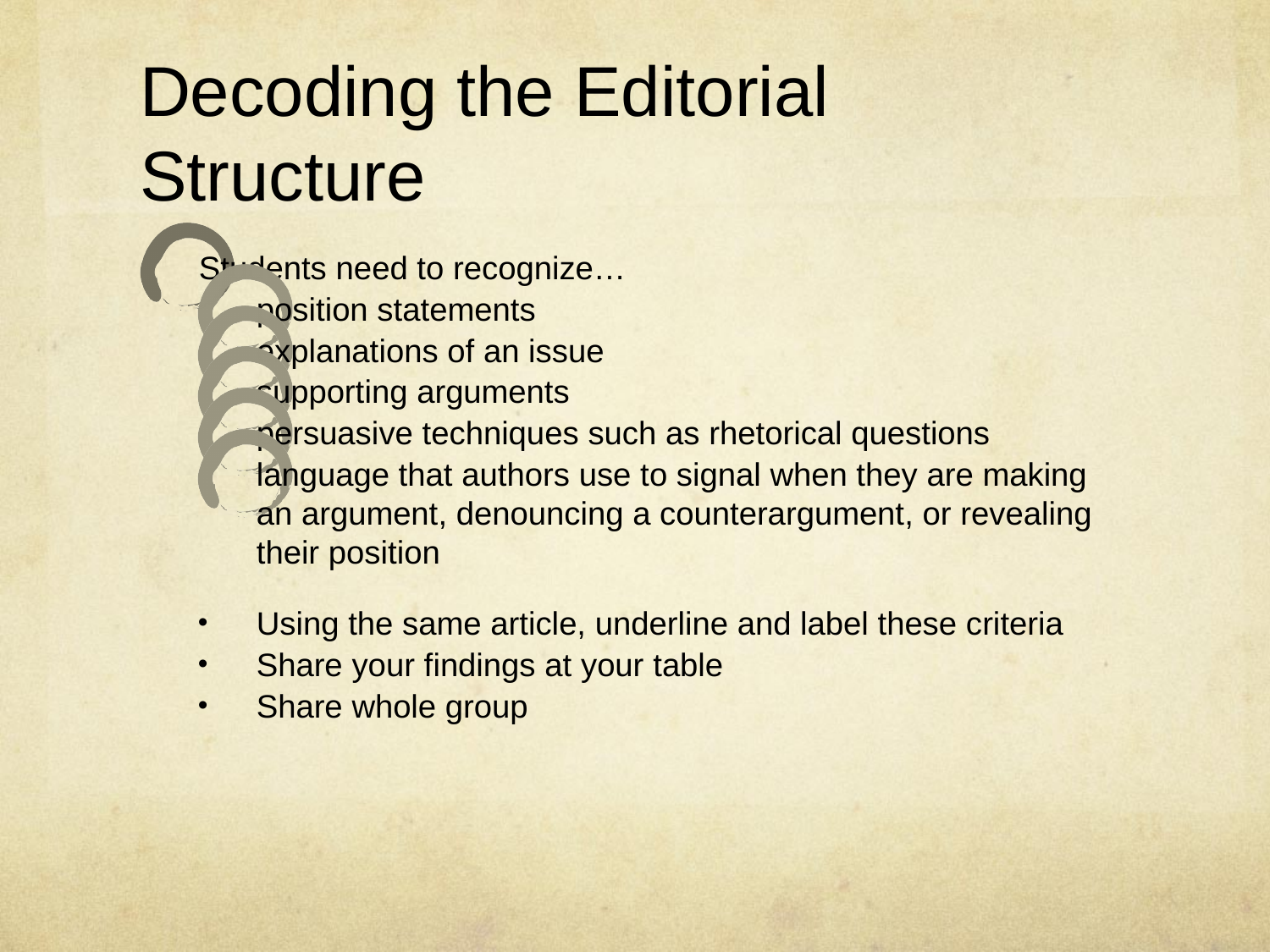

# Decoding the Editorial Structure
Students need to recognize…
position statements
explanations of an issue
supporting arguments
persuasive techniques such as rhetorical questions
language that authors use to signal when they are making an argument, denouncing a counterargument, or revealing their position

Using the same article, underline and label these criteria
Share your findings at your table
Share whole group